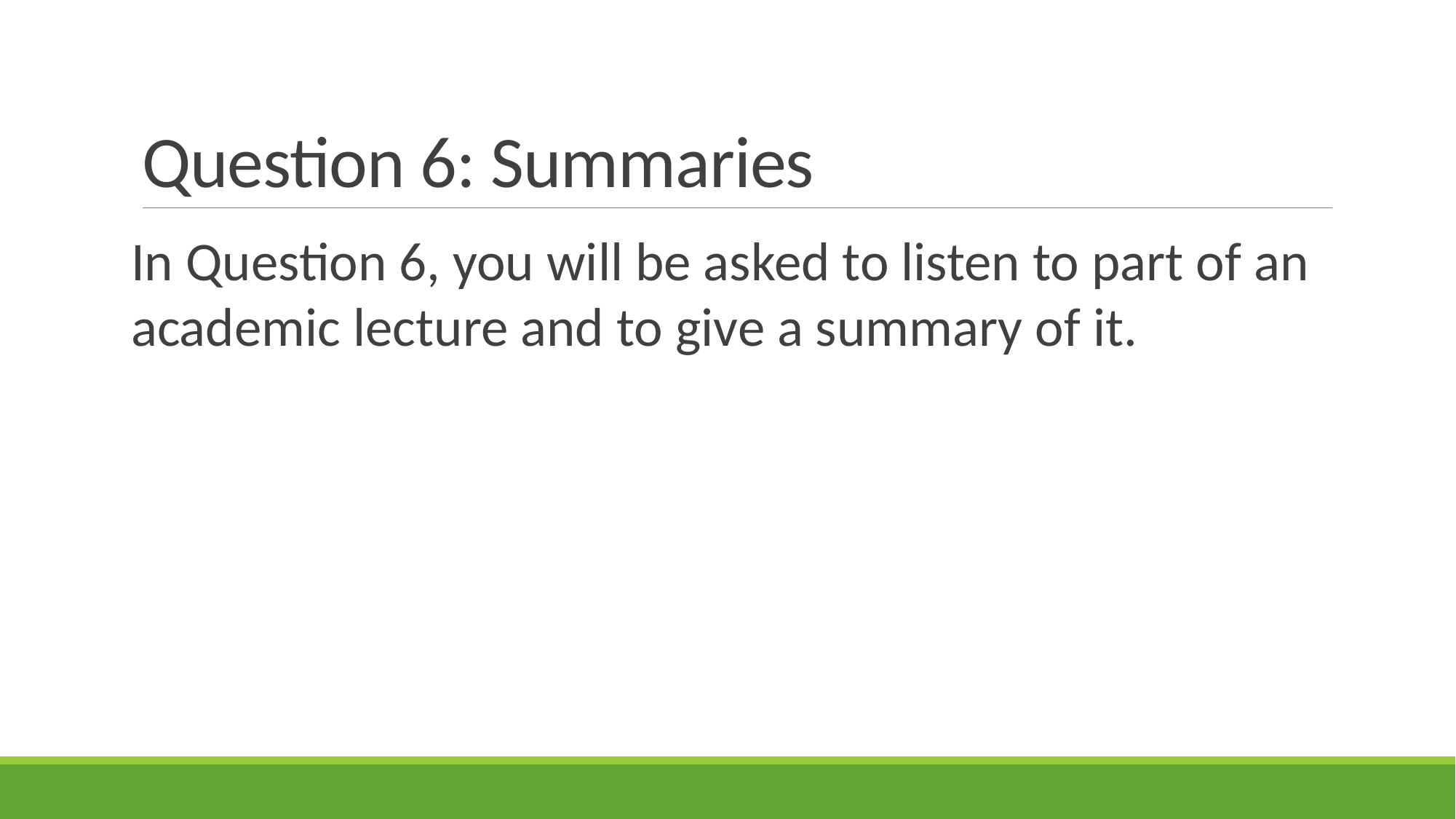

# Question 6: Summaries
In Question 6, you will be asked to listen to part of an academic lecture and to give a summary of it.